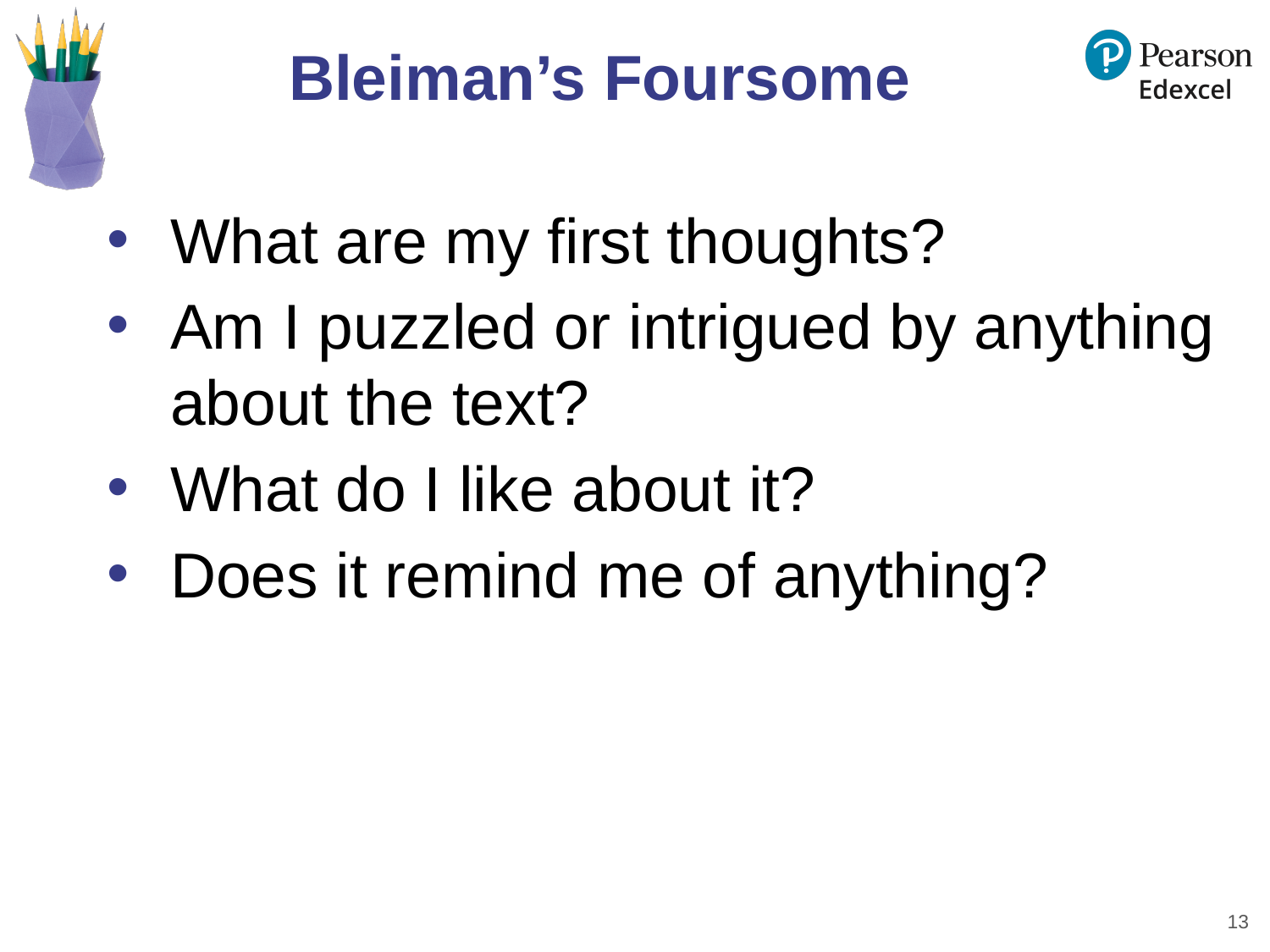

# Bleiman’s Foursome
What are my first thoughts?
Am I puzzled or intrigued by anything about the text?
What do I like about it?
Does it remind me of anything?